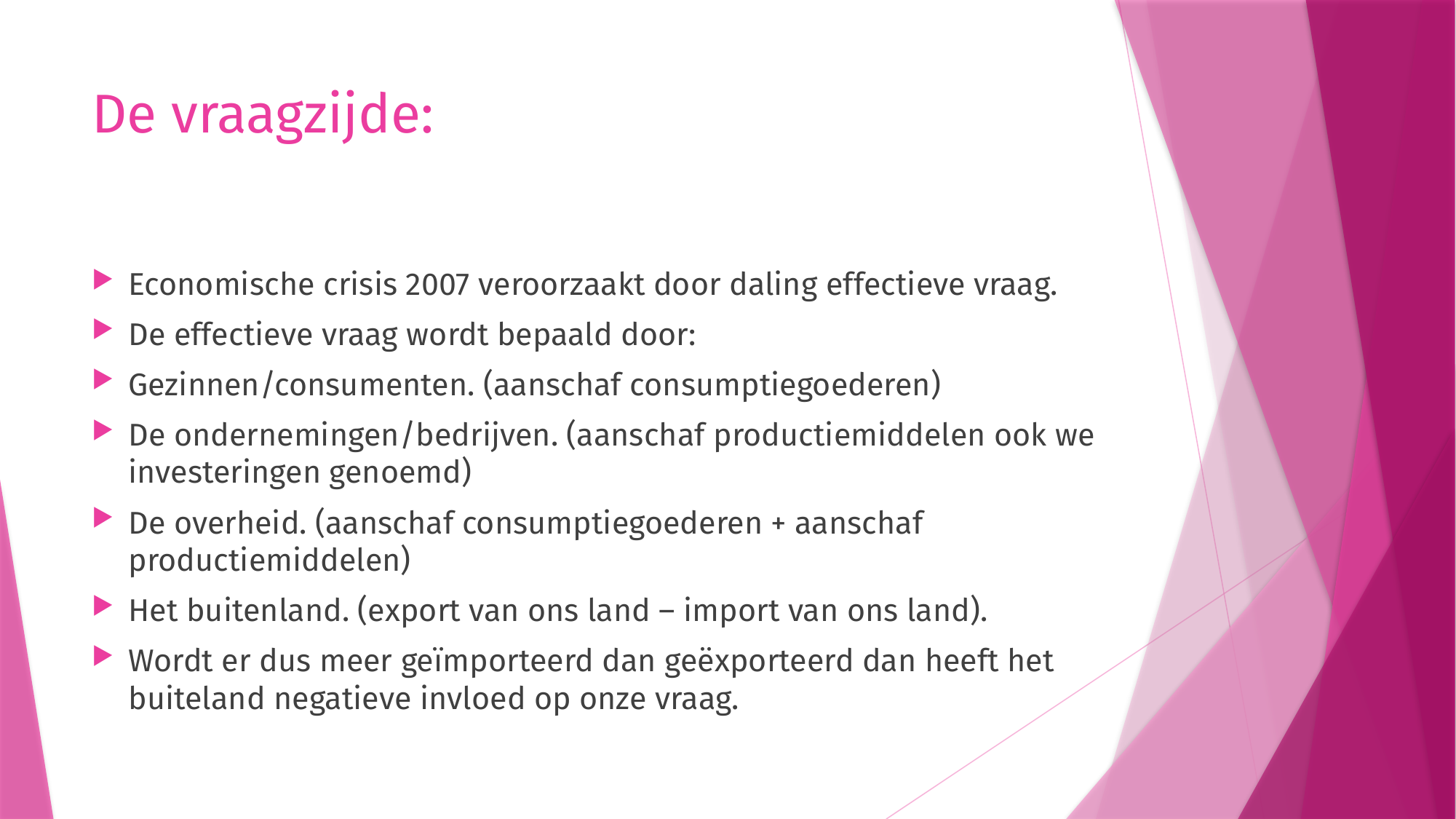

# De vraagzijde:
Economische crisis 2007 veroorzaakt door daling effectieve vraag.
De effectieve vraag wordt bepaald door:
Gezinnen/consumenten. (aanschaf consumptiegoederen)
De ondernemingen/bedrijven. (aanschaf productiemiddelen ook we investeringen genoemd)
De overheid. (aanschaf consumptiegoederen + aanschaf productiemiddelen)
Het buitenland. (export van ons land – import van ons land).
Wordt er dus meer geïmporteerd dan geëxporteerd dan heeft het buiteland negatieve invloed op onze vraag.